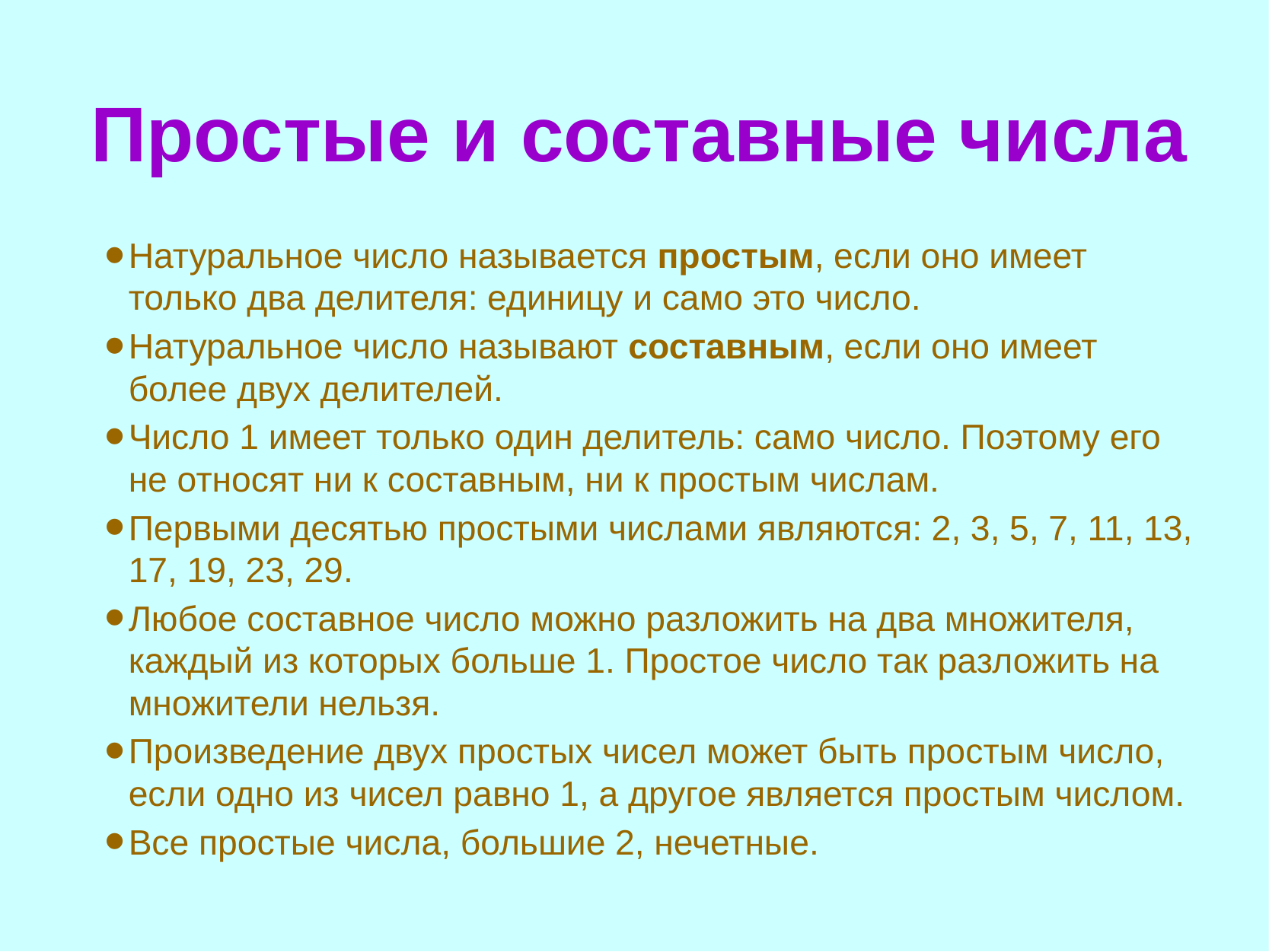

# Простые и составные числа
Натуральное число называется простым, если оно имеет только два делителя: единицу и само это число.
Натуральное число называют составным, если оно имеет более двух делителей.
Число 1 имеет только один делитель: само число. Поэтому его не относят ни к составным, ни к простым числам.
Первыми десятью простыми числами являются: 2, 3, 5, 7, 11, 13, 17, 19, 23, 29.
Любое составное число можно разложить на два множителя, каждый из которых больше 1. Простое число так разложить на множители нельзя.
Произведение двух простых чисел может быть простым число, если одно из чисел равно 1, а другое является простым числом.
Все простые числа, большие 2, нечетные.